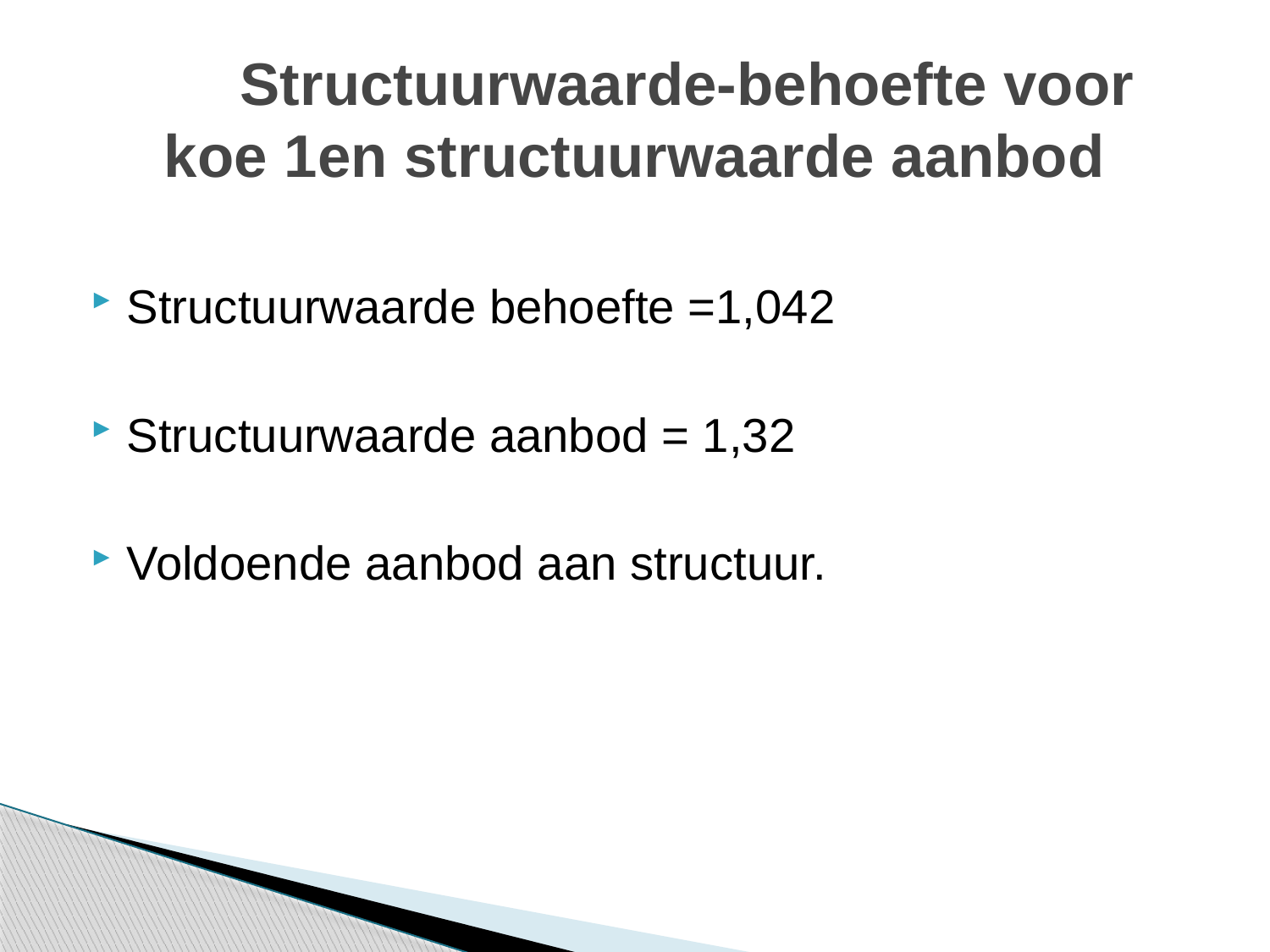

# Structuurwaarde-behoefte voor koe 1en structuurwaarde aanbod

Structuurwaarde behoefte =1,042

Structuurwaarde aanbod = 1,32

Voldoende aanbod aan structuur.